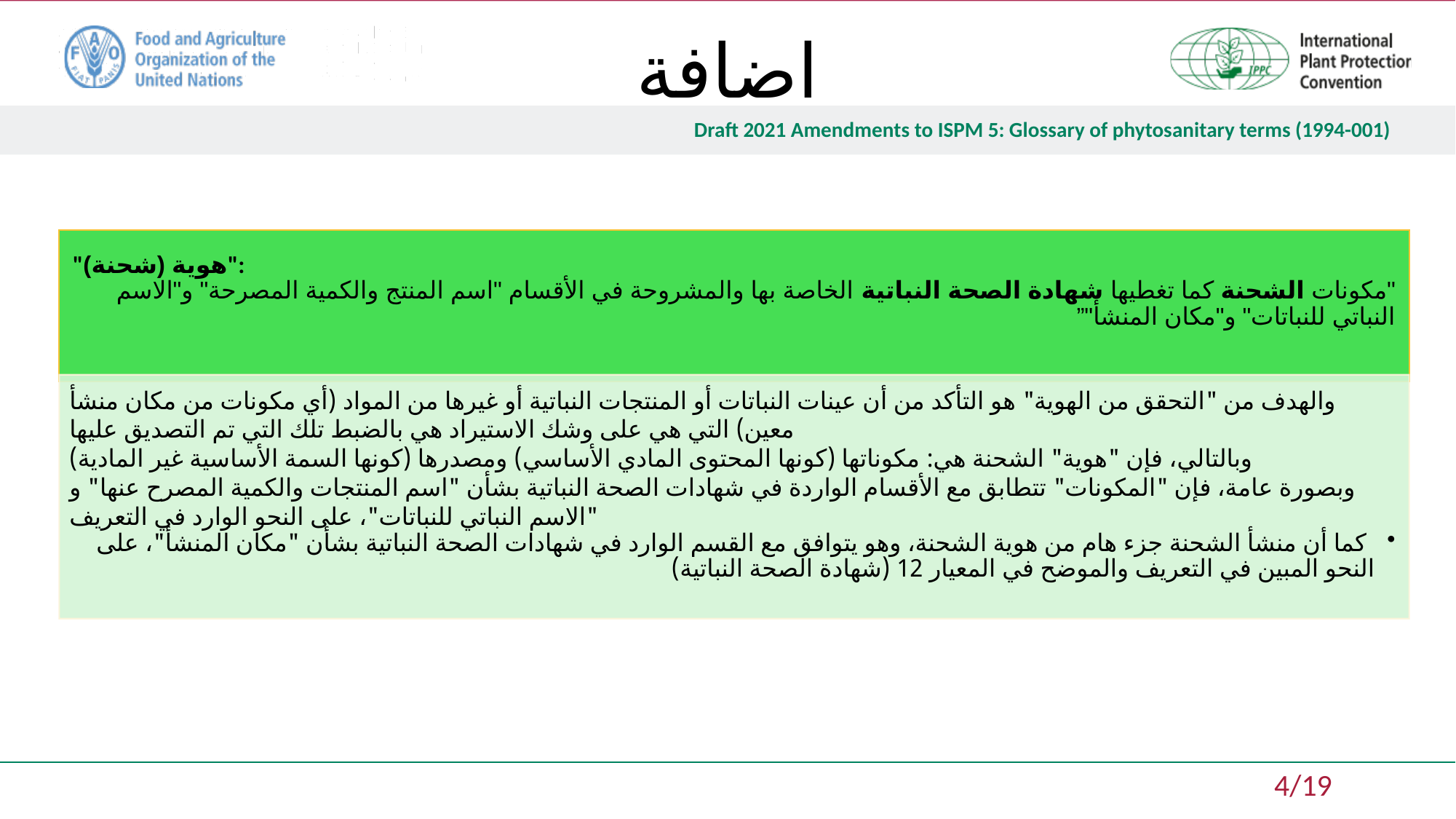

اضافة

"هوية (شحنة)":
"مكونات الشحنة كما تغطيها شهادة الصحة النباتية الخاصة بها والمشروحة في الأقسام "اسم المنتج والكمية المصرحة" و"الاسم النباتي للنباتات" و"مكان المنشأ"”

والهدف من "التحقق من الهوية" هو التأكد من أن عينات النباتات أو المنتجات النباتية أو غيرها من المواد (أي مكونات من مكان منشأ معين) التي هي على وشك الاستيراد هي بالضبط تلك التي تم التصديق عليها
وبالتالي، فإن "هوية" الشحنة هي: مكوناتها (كونها المحتوى المادي الأساسي) ومصدرها (كونها السمة الأساسية غير المادية)
وبصورة عامة، فإن "المكونات" تتطابق مع الأقسام الواردة في شهادات الصحة النباتية بشأن "اسم المنتجات والكمية المصرح عنها" و "الاسم النباتي للنباتات"، على النحو الوارد في التعريف
 كما أن منشأ الشحنة جزء هام من هوية الشحنة، وهو يتوافق مع القسم الوارد في شهادات الصحة النباتية بشأن "مكان المنشأ"، على النحو المبين في التعريف والموضح في المعيار 12 (شهادة الصحة النباتية)